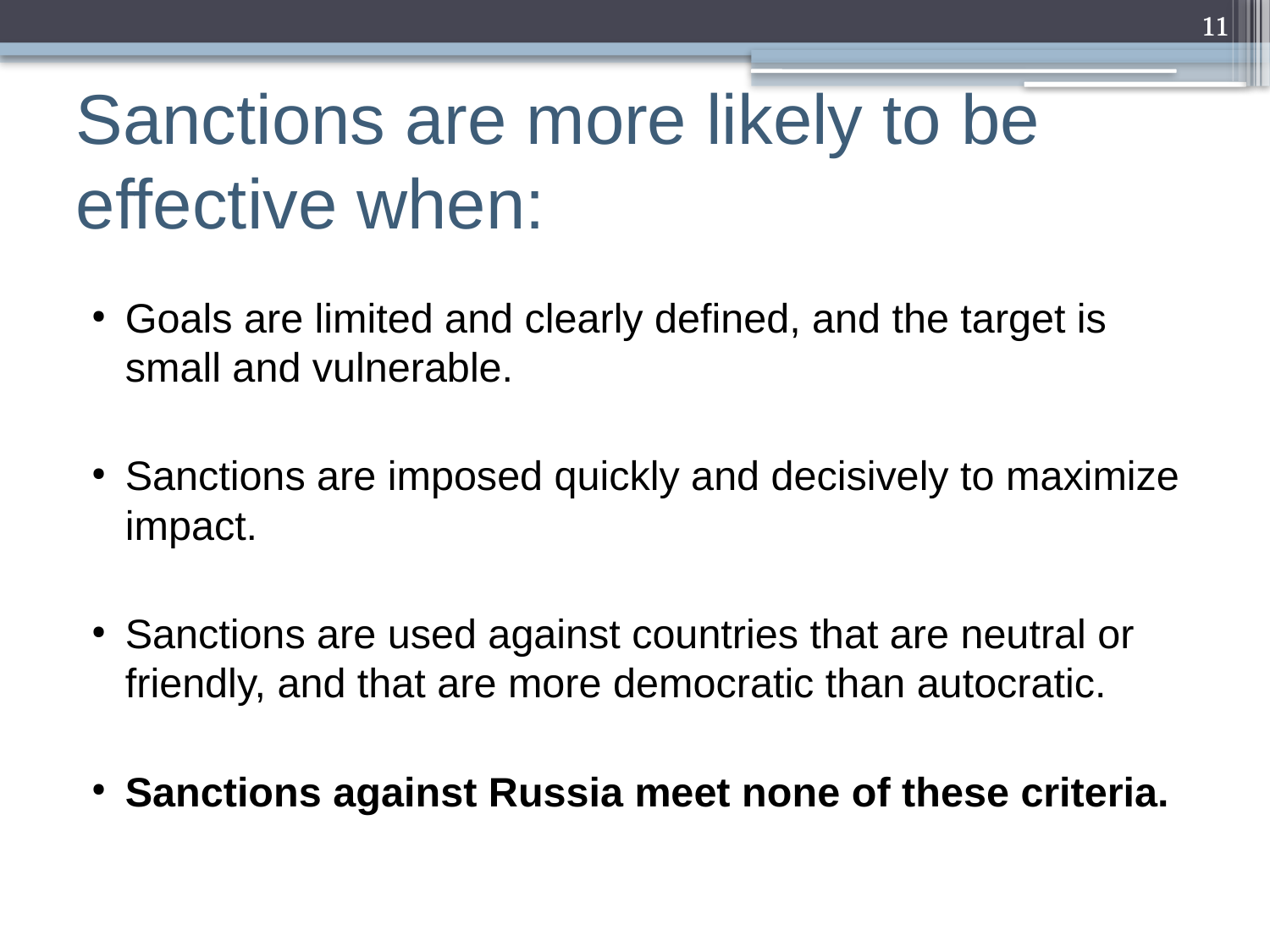

11
# Sanctions are more likely to be effective when:
Goals are limited and clearly defined, and the target is small and vulnerable.

Sanctions are imposed quickly and decisively to maximize impact.

Sanctions are used against countries that are neutral or friendly, and that are more democratic than autocratic.

Sanctions against Russia meet none of these criteria.